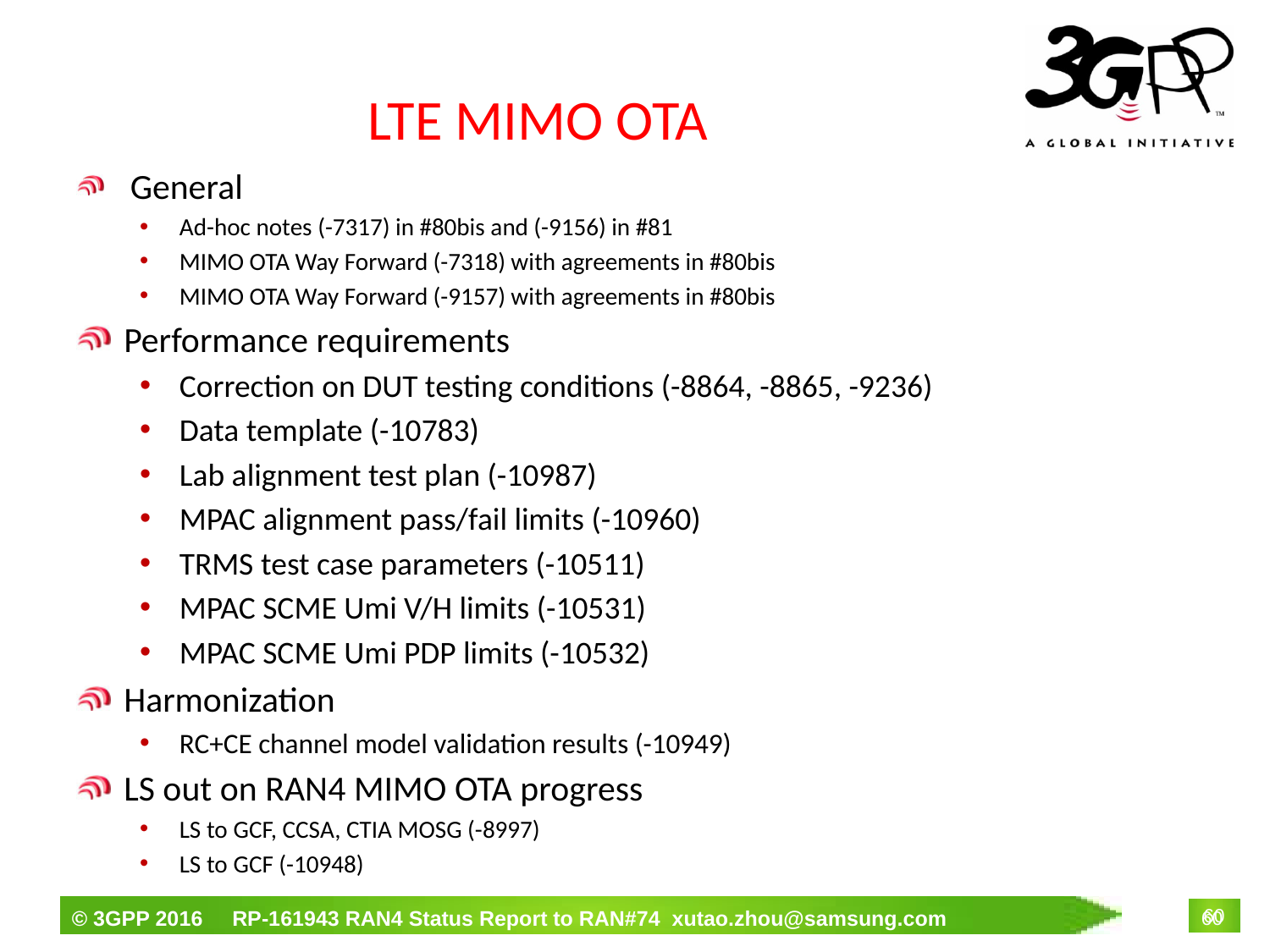

# LTE MIMO OTA
 General
Ad-hoc notes (-7317) in #80bis and (-9156) in #81
MIMO OTA Way Forward (-7318) with agreements in #80bis
MIMO OTA Way Forward (-9157) with agreements in #80bis
Performance requirements
Correction on DUT testing conditions (-8864, -8865, -9236)
Data template (-10783)
Lab alignment test plan (-10987)
MPAC alignment pass/fail limits (-10960)
TRMS test case parameters (-10511)
MPAC SCME Umi V/H limits (-10531)
MPAC SCME Umi PDP limits (-10532)
Harmonization
RC+CE channel model validation results (-10949)
LS out on RAN4 MIMO OTA progress
LS to GCF, CCSA, CTIA MOSG (-8997)
LS to GCF (-10948)
60